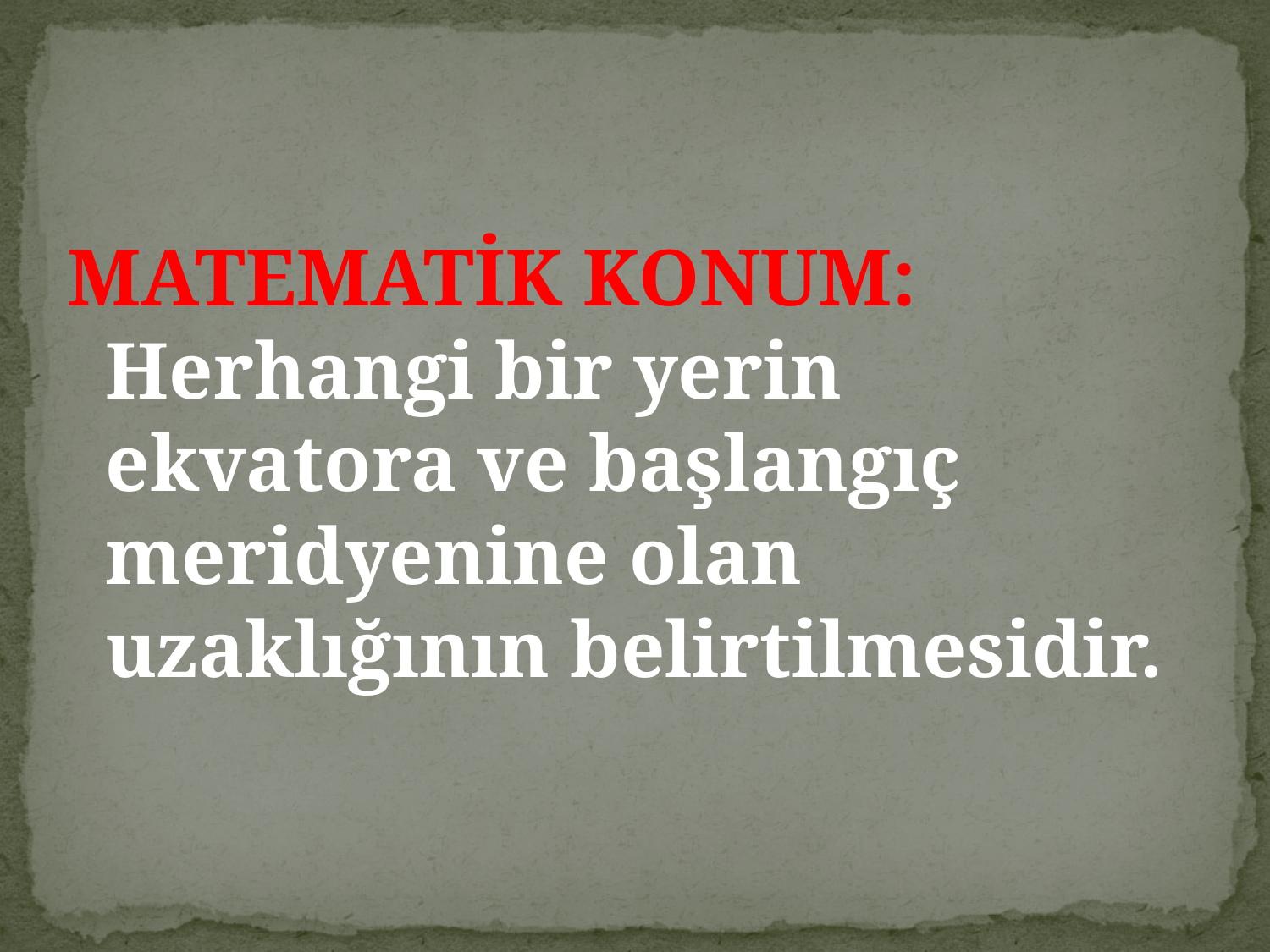

MATEMATİK KONUM: Herhangi bir yerin ekvatora ve başlangıç meridyenine olan uzaklığının belirtilmesidir.